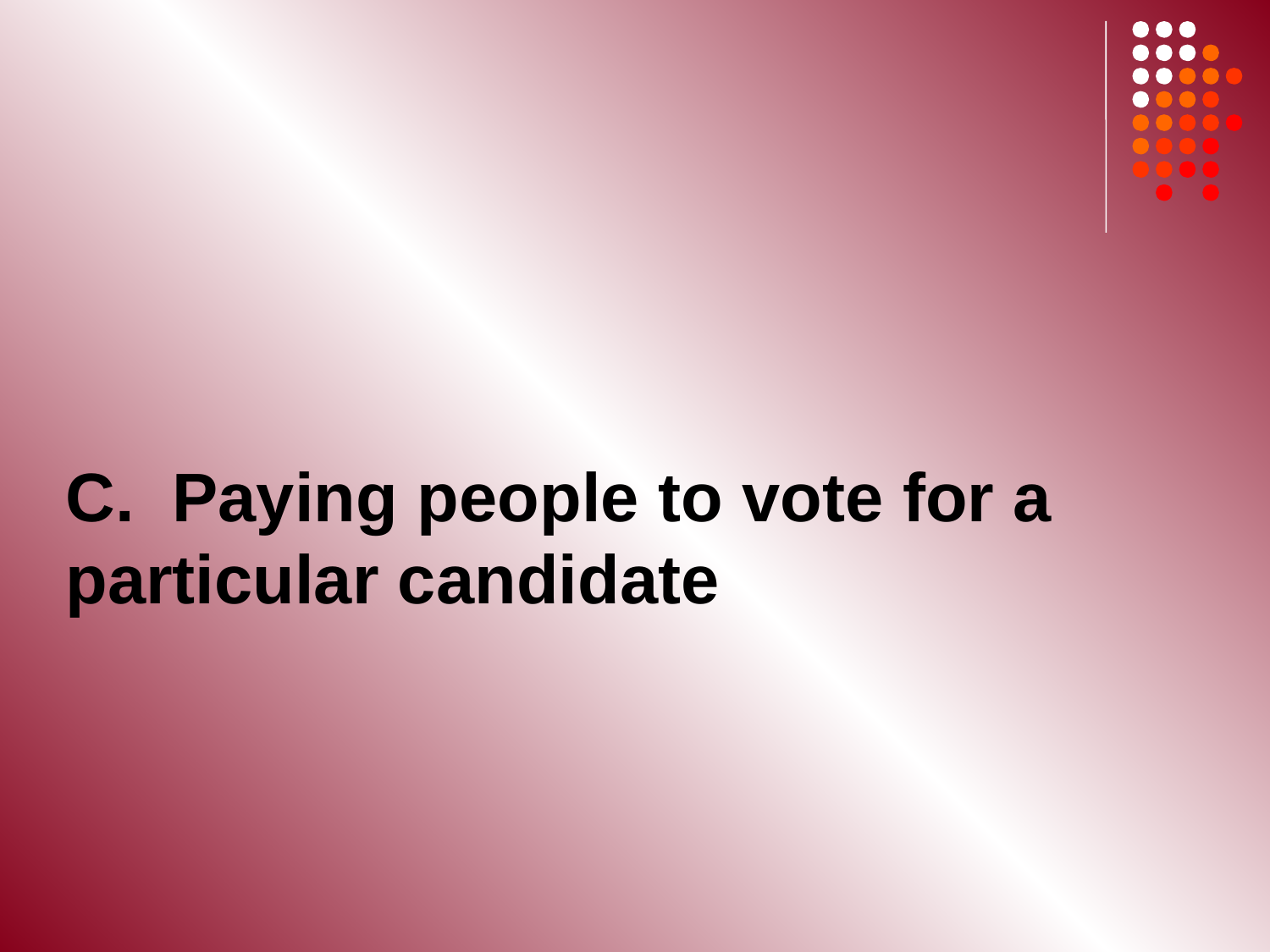

# C.  Paying people to vote for a 	particular candidate